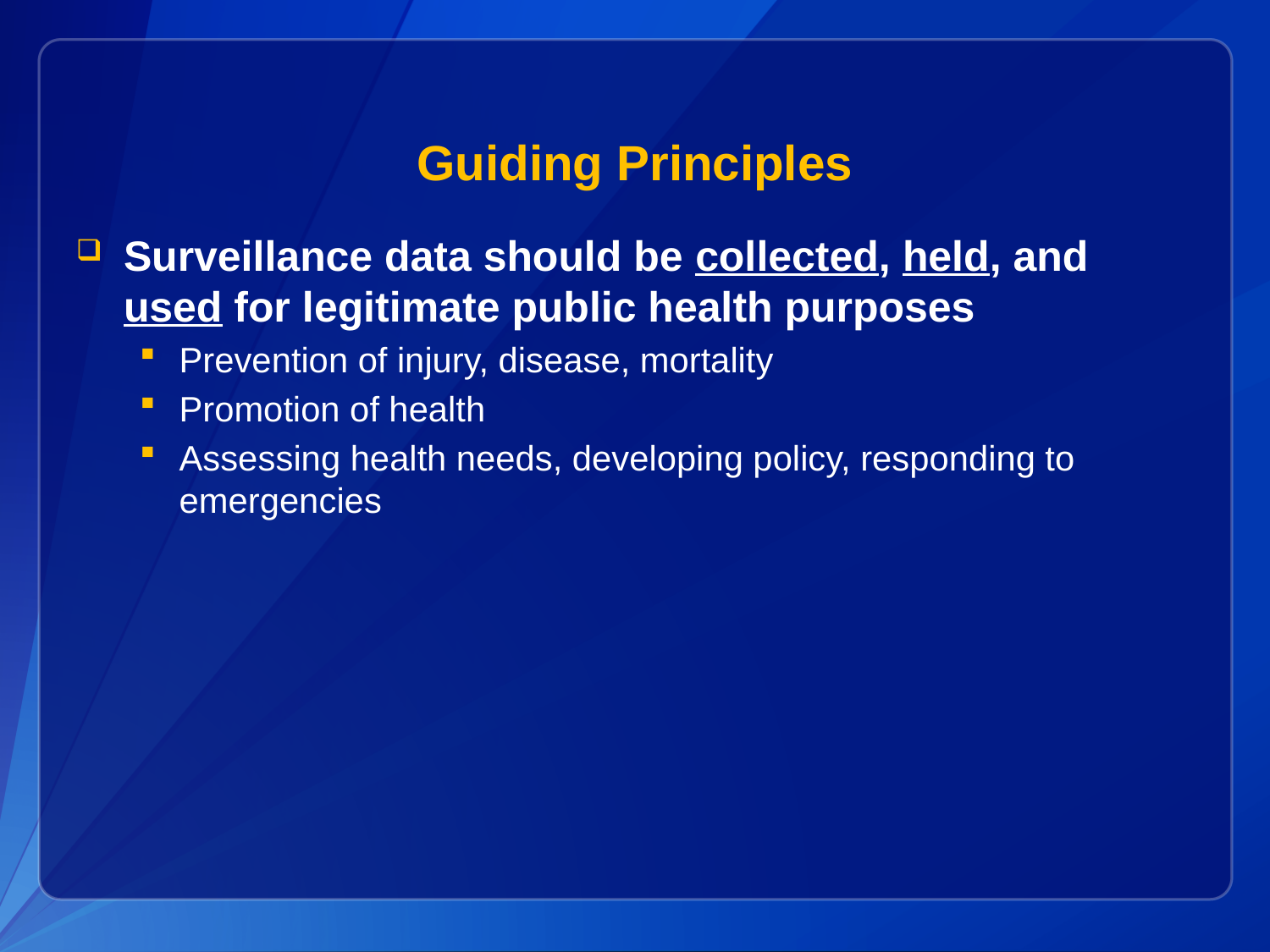

# Guiding Principles
Surveillance data should be collected, held, and used for legitimate public health purposes
Prevention of injury, disease, mortality
Promotion of health
Assessing health needs, developing policy, responding to emergencies